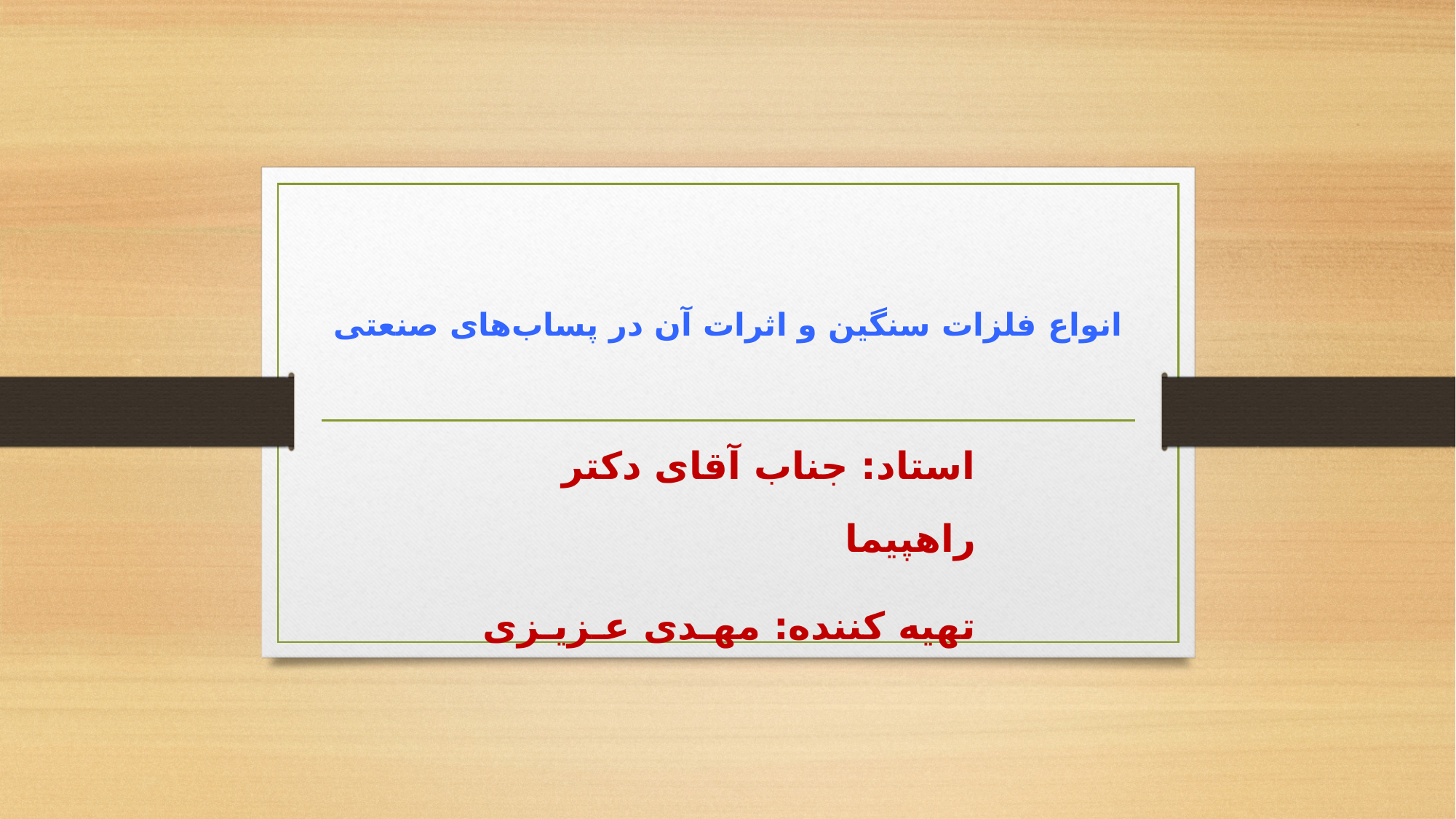

# انواع فلزات سنگین و اثرات آن در پساب‌های صنعتی
استاد: جناب آقای دکتر راهپیما
تهیه کننده: مهـدی عـزیـزی